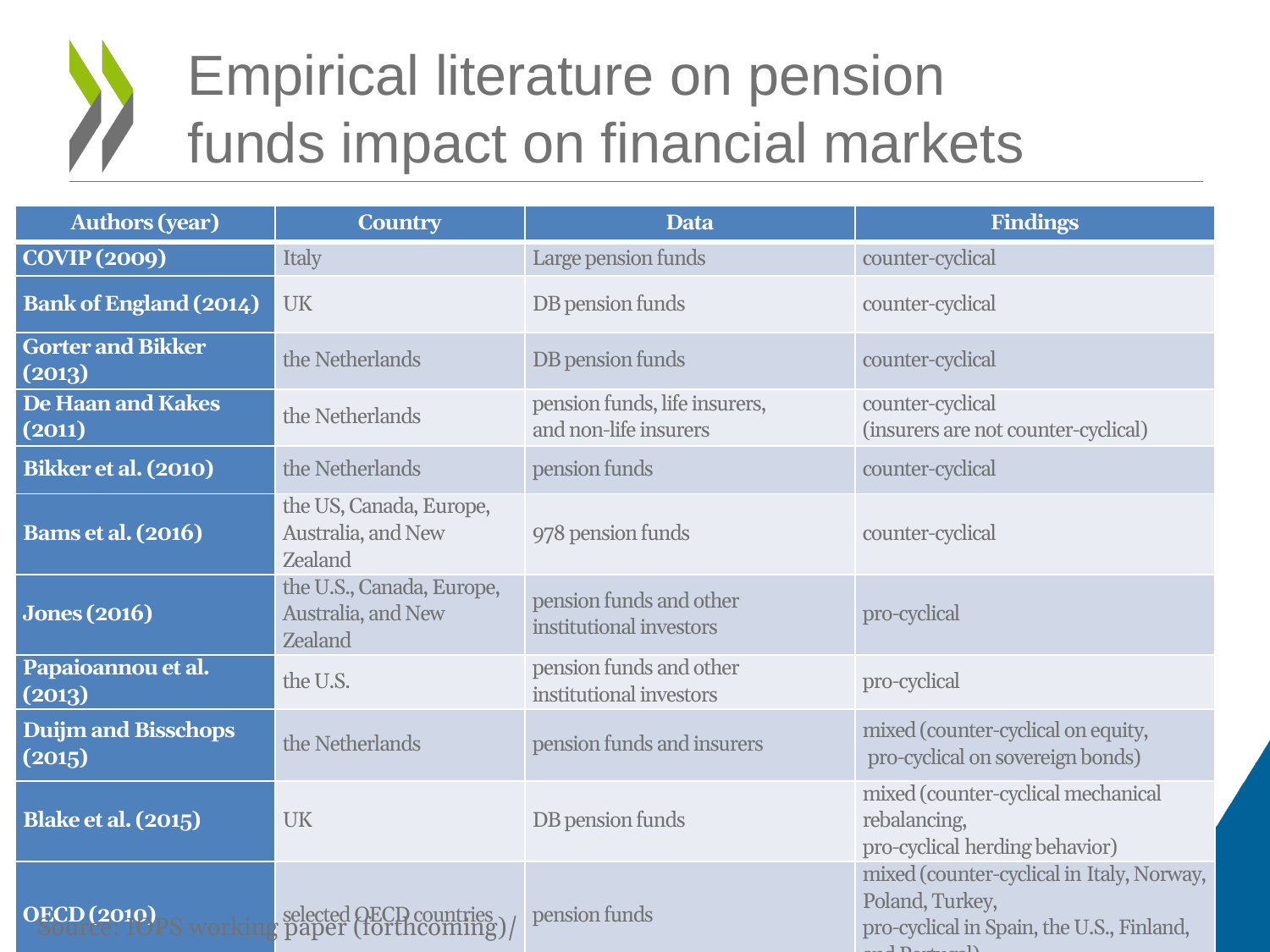

# Empirical literature on pension funds impact on financial markets
| Authors (year) | Country | Data | Findings |
| --- | --- | --- | --- |
| COVIP (2009) | Italy | Large pension funds | counter-cyclical |
| Bank of England (2014) | UK | DB pension funds | counter-cyclical |
| Gorter and Bikker (2013) | the Netherlands | DB pension funds | counter-cyclical |
| De Haan and Kakes (2011) | the Netherlands | pension funds, life insurers, and non-life insurers | counter-cyclical (insurers are not counter-cyclical) |
| Bikker et al. (2010) | the Netherlands | pension funds | counter-cyclical |
| Bams et al. (2016) | the US, Canada, Europe, Australia, and New Zealand | 978 pension funds | counter-cyclical |
| Jones (2016) | the U.S., Canada, Europe, Australia, and New Zealand | pension funds and other institutional investors | pro-cyclical |
| Papaioannou et al. (2013) | the U.S. | pension funds and other institutional investors | pro-cyclical |
| Duijm and Bisschops (2015) | the Netherlands | pension funds and insurers | mixed (counter-cyclical on equity, pro-cyclical on sovereign bonds) |
| Blake et al. (2015) | UK | DB pension funds | mixed (counter-cyclical mechanical rebalancing, pro-cyclical herding behavior) |
| OECD (2010) | selected OECD countries | pension funds | mixed (counter-cyclical in Italy, Norway, Poland, Turkey, pro-cyclical in Spain, the U.S., Finland, and Portugal) |

14
Source: IOPS working paper (forthcoming)/